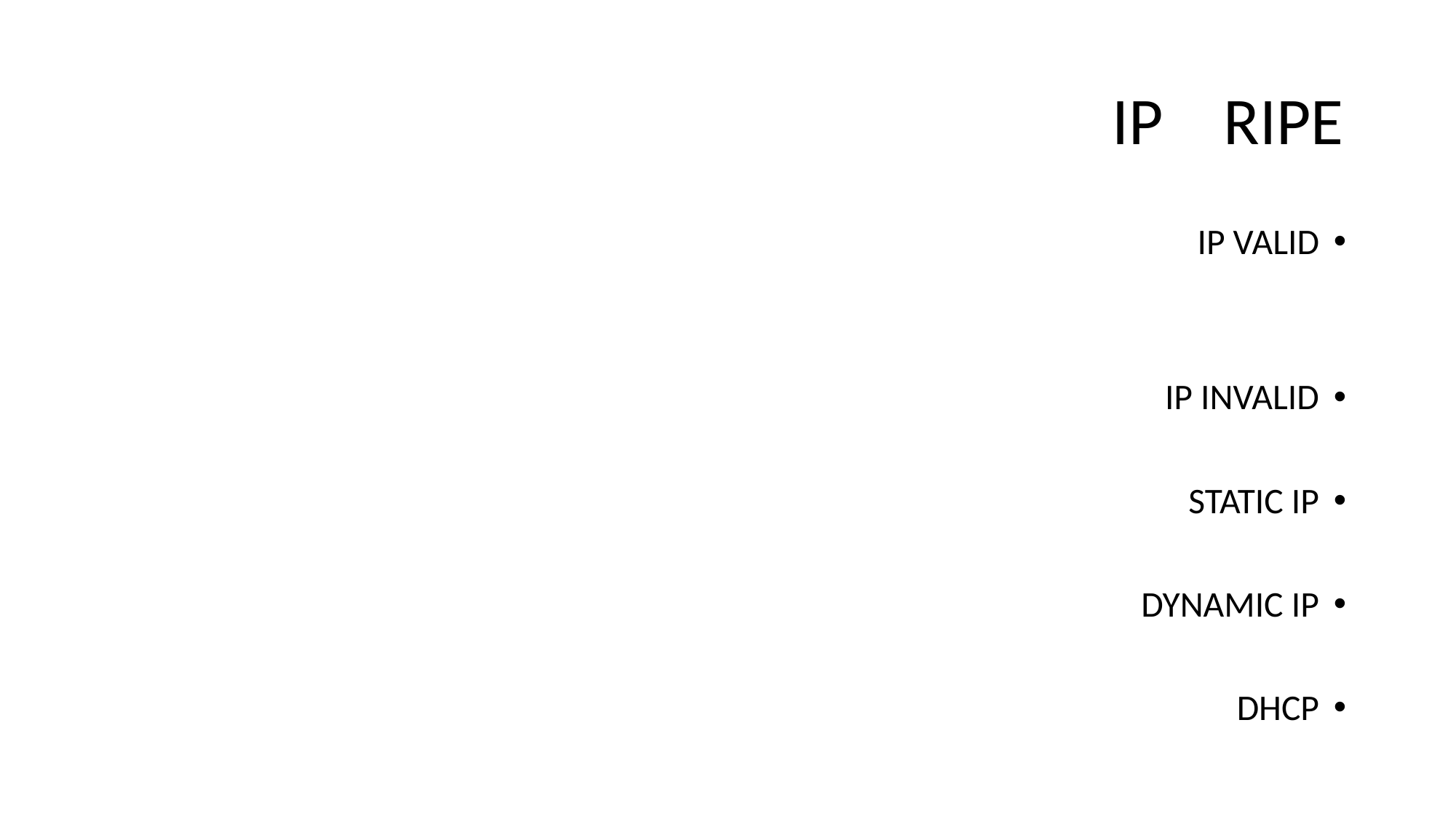

# IP    RIPE
IP VALID

IP INVALID

STATIC IP

DYNAMIC IP

DHCP